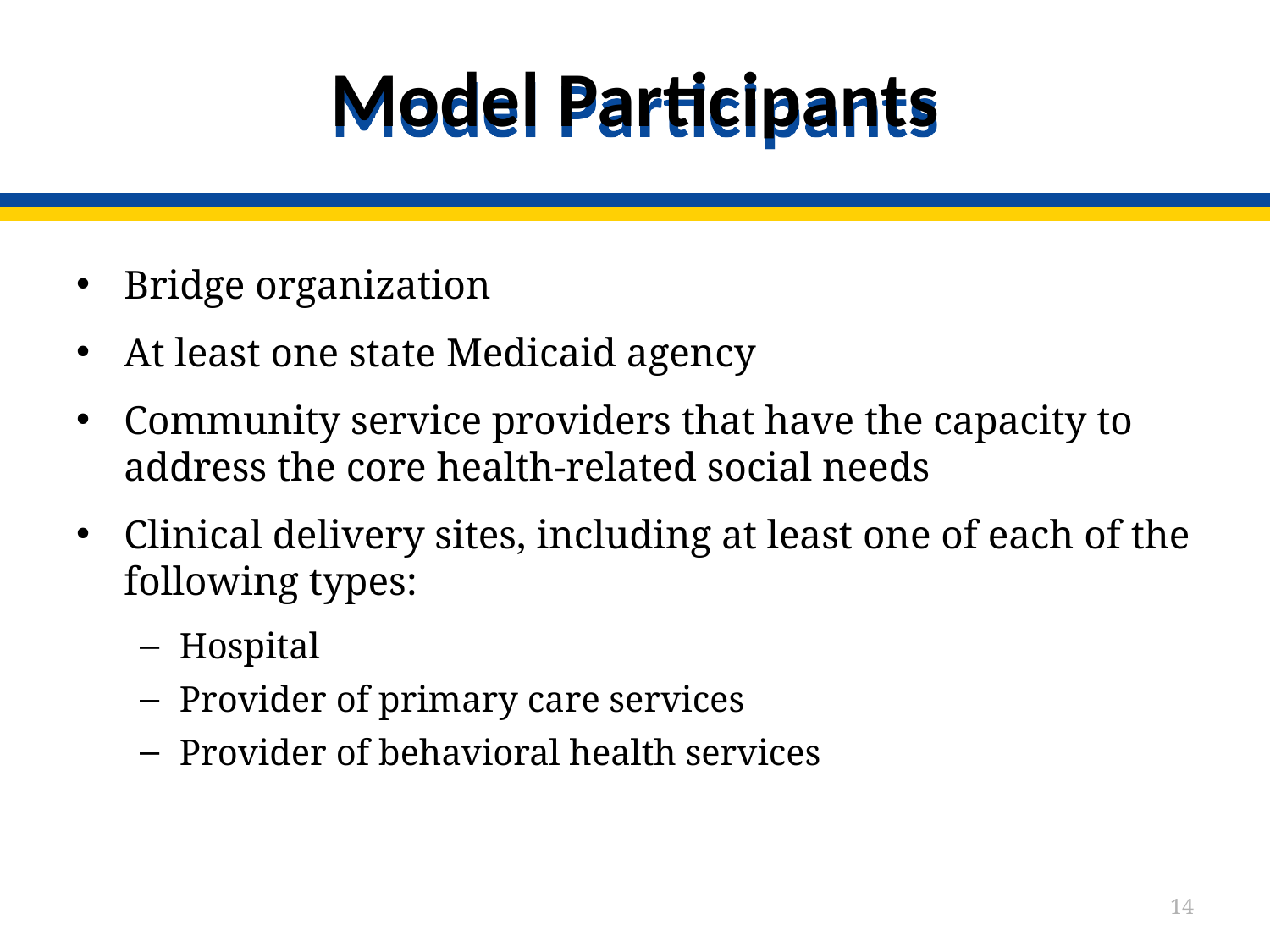

# Model Participants
Bridge organization
At least one state Medicaid agency
Community service providers that have the capacity to address the core health-related social needs
Clinical delivery sites, including at least one of each of the following types:
Hospital
Provider of primary care services
Provider of behavioral health services
14